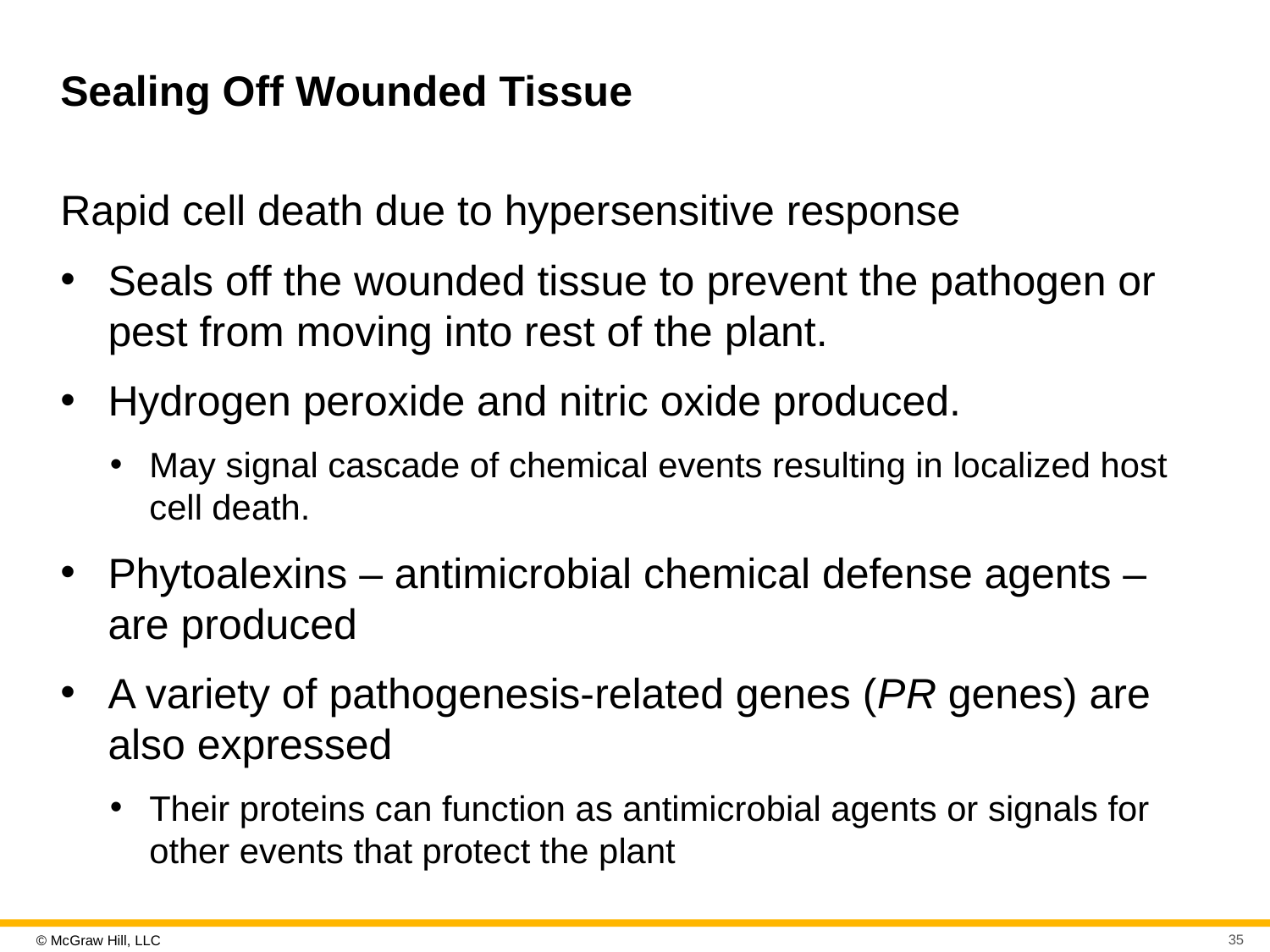

# Sealing Off Wounded Tissue
Rapid cell death due to hypersensitive response
Seals off the wounded tissue to prevent the pathogen or pest from moving into rest of the plant.
Hydrogen peroxide and nitric oxide produced.
May signal cascade of chemical events resulting in localized host cell death.
Phytoalexins – antimicrobial chemical defense agents – are produced
A variety of pathogenesis-related genes (P R genes) are also expressed
Their proteins can function as antimicrobial agents or signals for other events that protect the plant
35